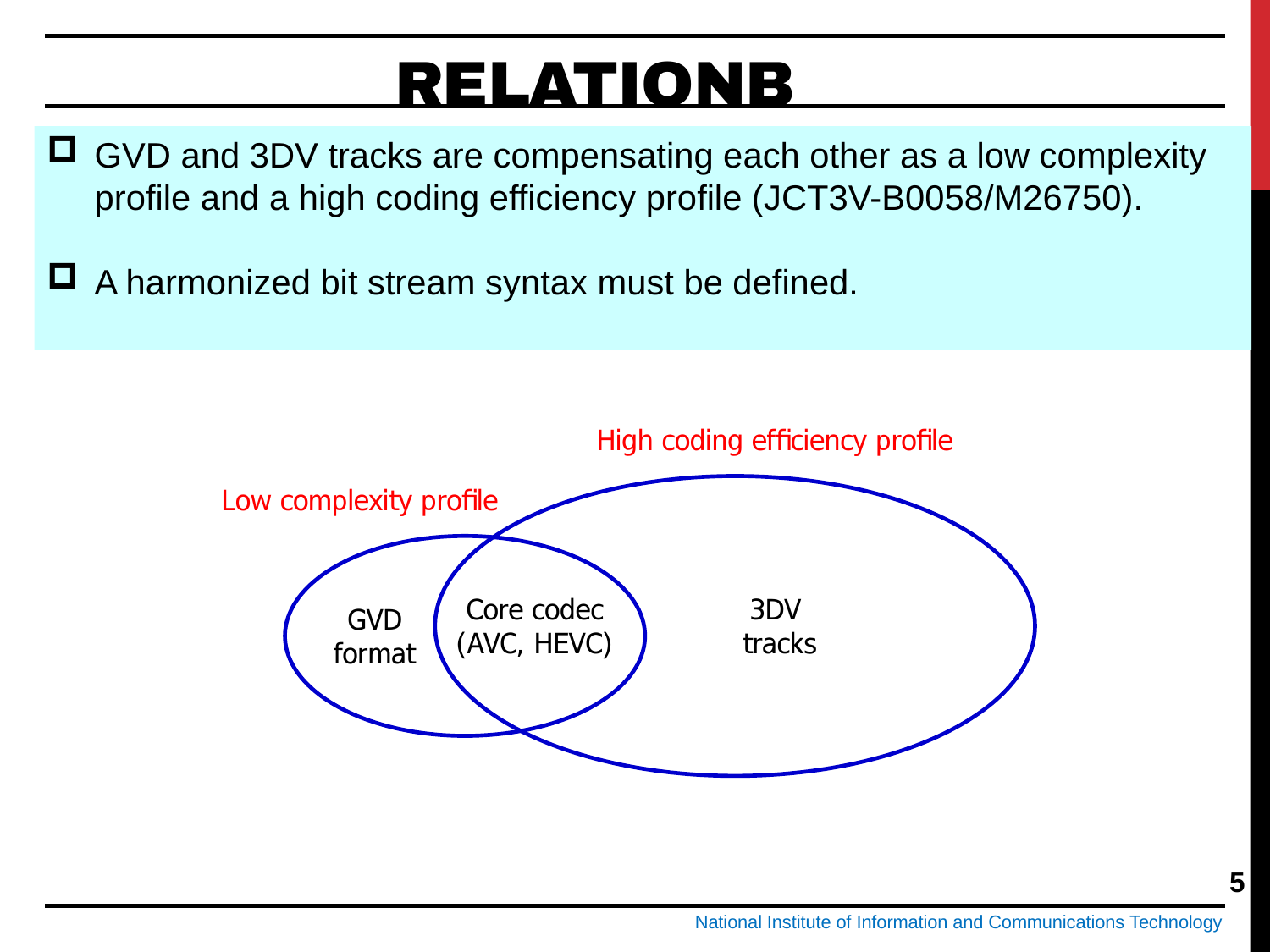

Relationb
GVD and 3DV tracks are compensating each other as a low complexity profile and a high coding efficiency profile (JCT3V-B0058/M26750).

A harmonized bit stream syntax must be defined.

High coding efficiency profile
Low complexity profile

Core codec
(AVC, HEVC)
3DV
tracks
GVD
format
5